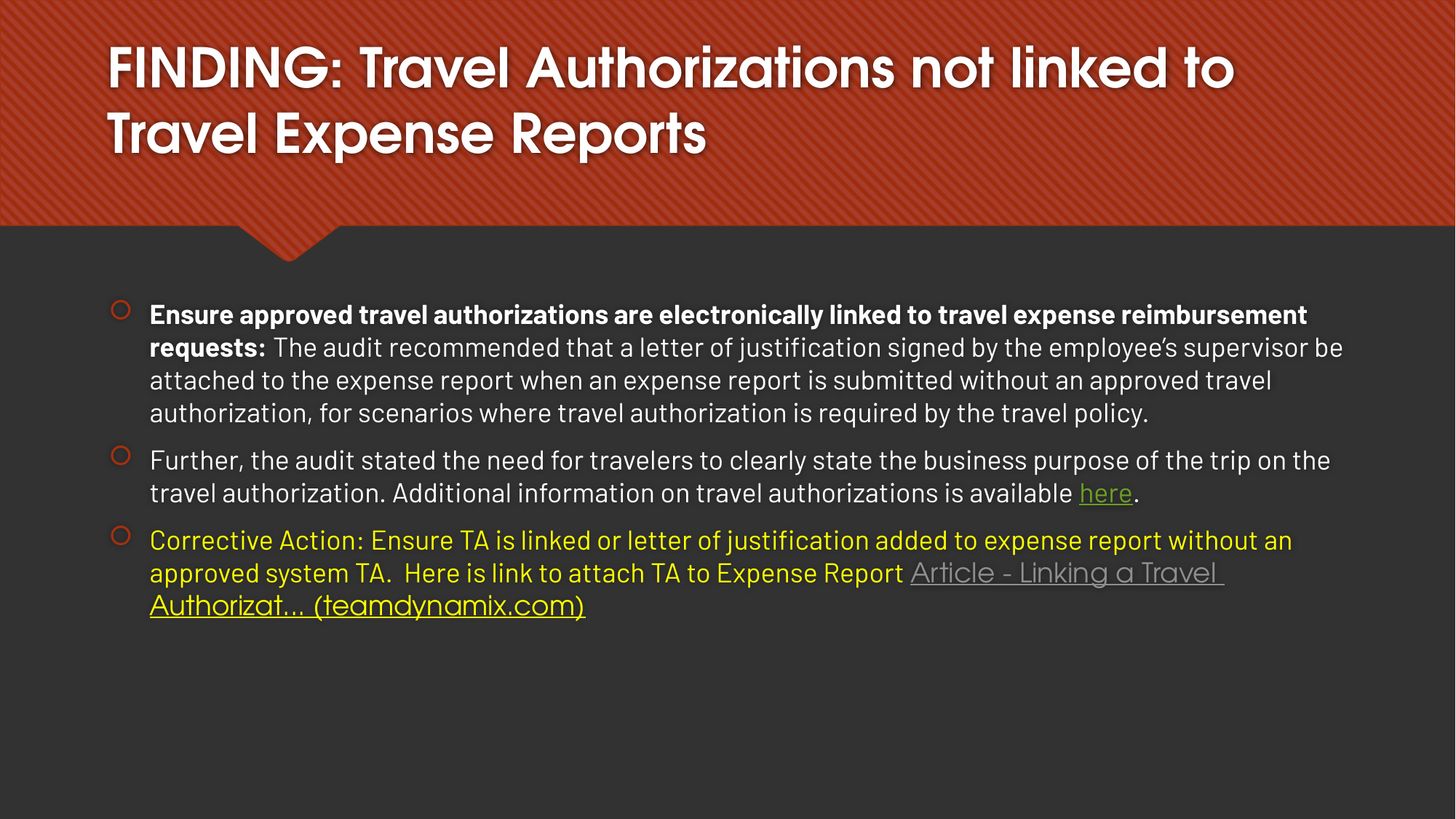

# FINDING: Travel Authorizations not linked to Travel Expense Reports
Ensure approved travel authorizations are electronically linked to travel expense reimbursement requests: The audit recommended that a letter of justification signed by the employee’s supervisor be attached to the expense report when an expense report is submitted without an approved travel authorization, for scenarios where travel authorization is required by the travel policy.
Further, the audit stated the need for travelers to clearly state the business purpose of the trip on the travel authorization. Additional information on travel authorizations is available here.
Corrective Action: Ensure TA is linked or letter of justification added to expense report without an approved system TA.  Here is link to attach TA to Expense Report Article - Linking a Travel Authorizat... (teamdynamix.com)